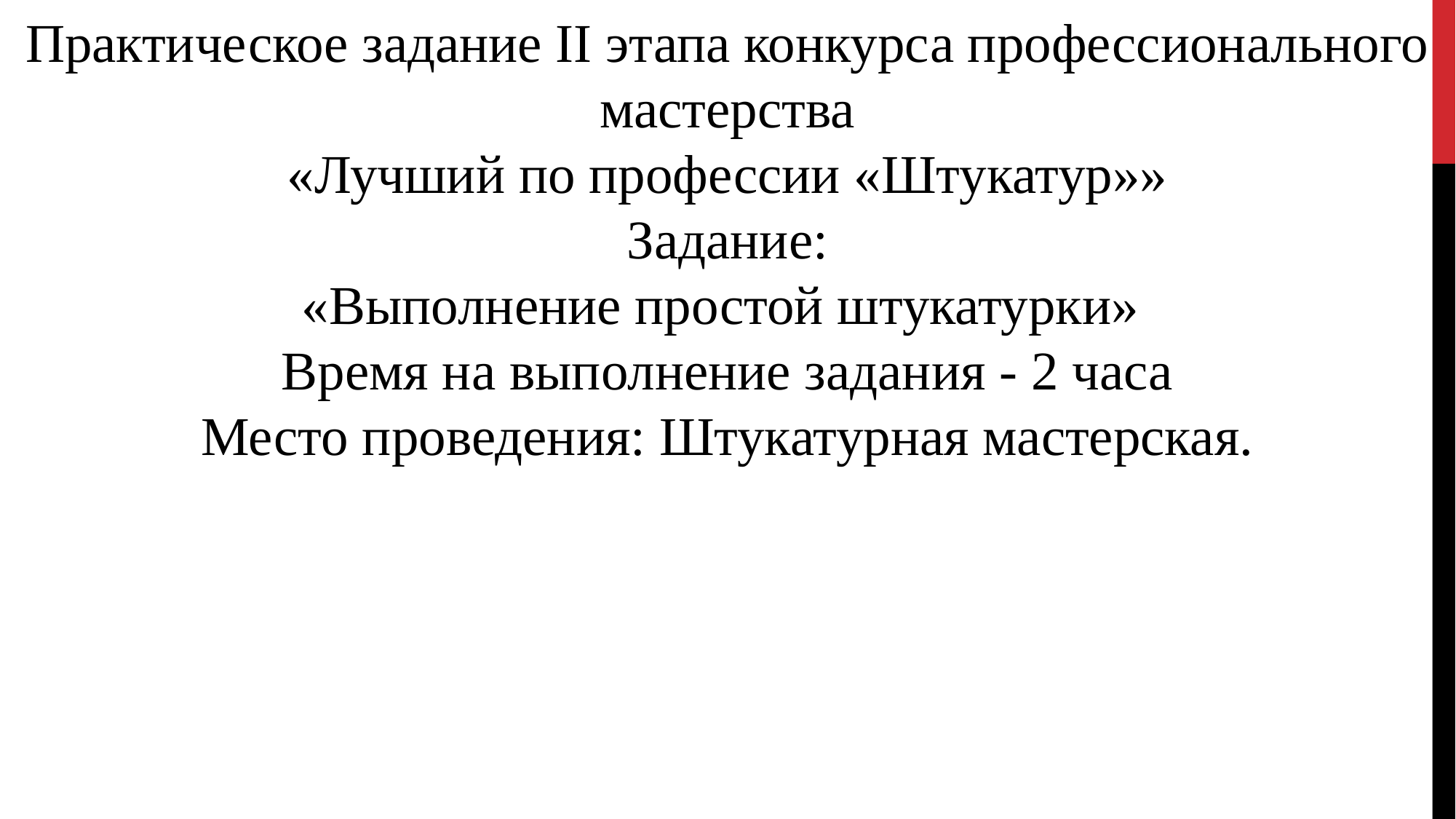

Практическое задание II этапа конкурса профессионального мастерства
«Лучший по профессии «Штукатур»»
Задание:
«Выполнение простой штукатурки»
Время на выполнение задания - 2 часа
Место проведения: Штукатурная мастерская.